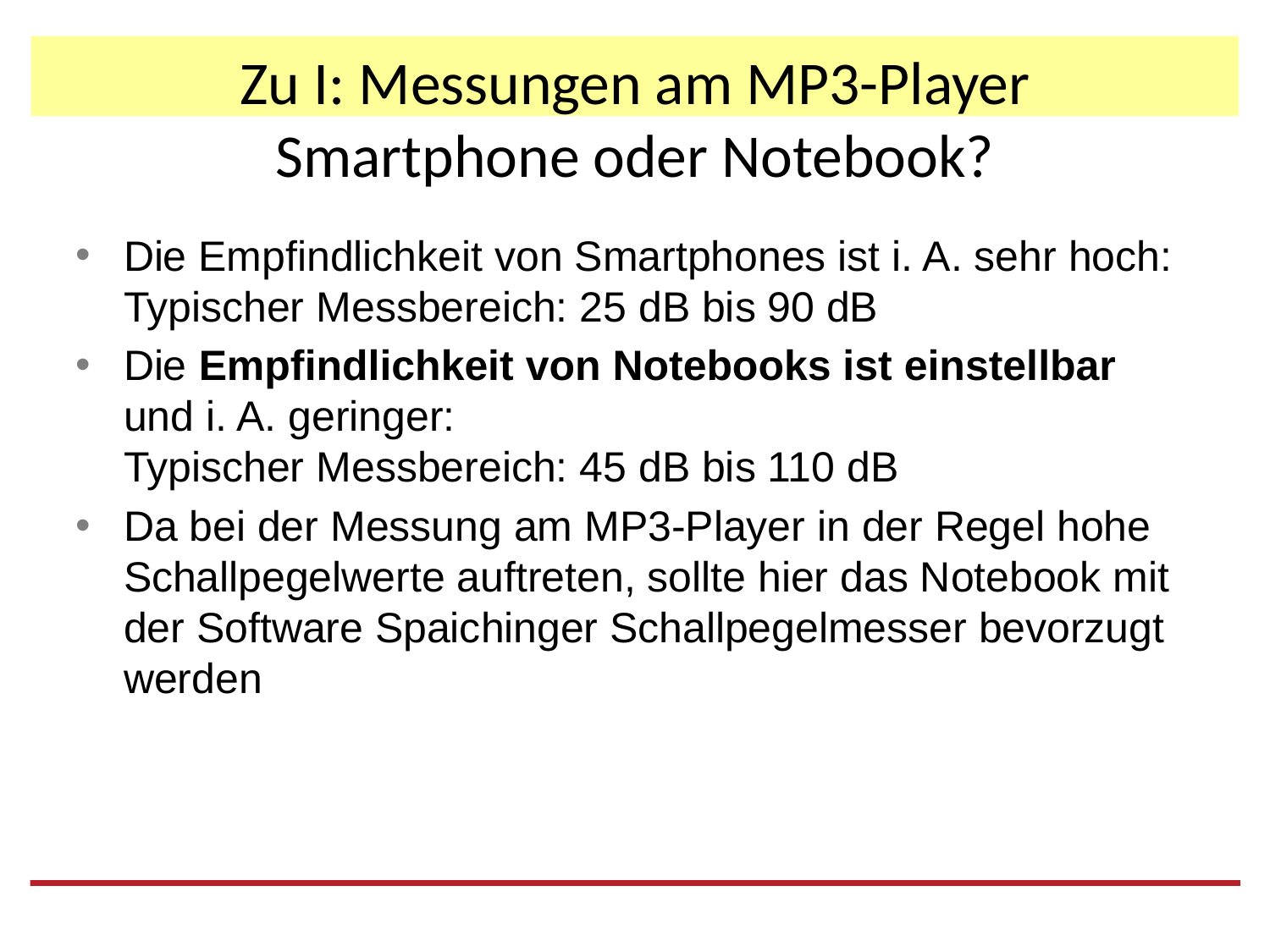

# Zu I: Messungen am MP3-Player Smartphone oder Notebook?
Die Empfindlichkeit von Smartphones ist i. A. sehr hoch:
Typischer Messbereich: 25 dB bis 90 dB
Die Empfindlichkeit von Notebooks ist einstellbar und i. A. geringer:
Typischer Messbereich: 45 dB bis 110 dB
Da bei der Messung am MP3-Player in der Regel hohe Schallpegelwerte auftreten, sollte hier das Notebook mit der Software Spaichinger Schallpegelmesser bevorzugt werden